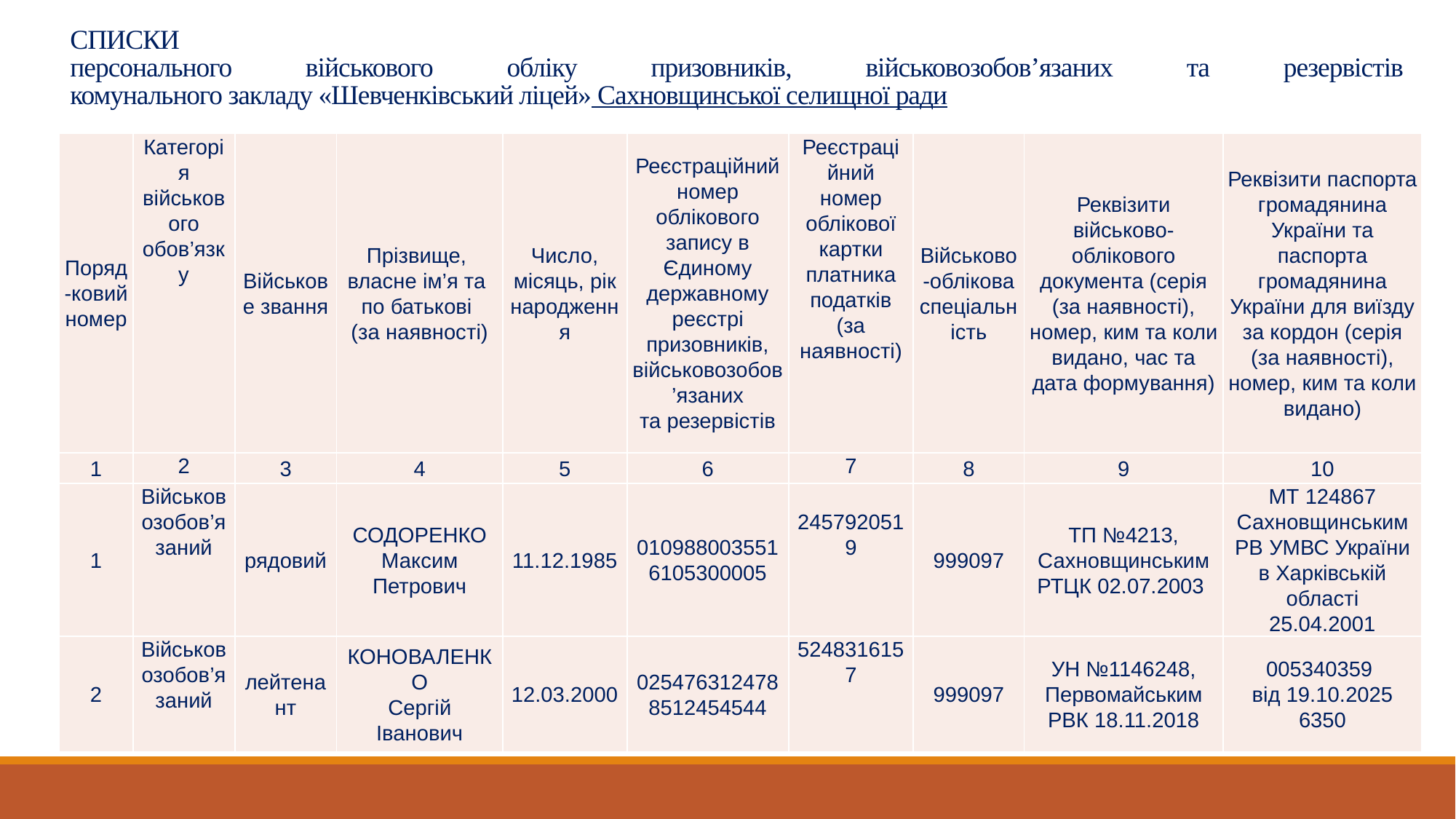

# СПИСКИ персонального військового обліку призовників, військовозобов’язаних та резервістів комунального закладу «Шевченківський ліцей» Сахновщинської селищної ради
| Поряд-ковий номер | Категорія військового обов’язку | Військове звання | Прізвище, власне ім’я та по батькові (за наявності) | Число, місяць, рік народження | Реєстраційний номер облікового запису в Єдиному державному реєстрі призовників, військовозобов’язаних та резервістів | Реєстраційний номер облікової картки платника податків (за наявності) | Військово-облікова спеціальність | Реквізити військово-облікового документа (серія (за наявності), номер, ким та коли видано, час та дата формування) | Реквізити паспорта громадянина України та паспорта громадянина України для виїзду за кордон (серія (за наявності), номер, ким та коли видано) |
| --- | --- | --- | --- | --- | --- | --- | --- | --- | --- |
| 1 | 2 | 3 | 4 | 5 | 6 | 7 | 8 | 9 | 10 |
| 1 | Військовозобов’язаний | рядовий | СОДОРЕНКО Максим Петрович | 11.12.1985 | 0109880035516105300005 | 2457920519 | 999097 | ТП №4213, Сахновщинським РТЦК 02.07.2003 | МТ 124867 Сахновщинським РВ УМВС України в Харківській області 25.04.2001 |
| 2 | Військовозобов’язаний | лейтенант | КОНОВАЛЕНКО Сергій Іванович | 12.03.2000 | 0254763124788512454544 | 5248316157 | 999097 | УН №1146248, Первомайським РВК 18.11.2018 | 005340359 від 19.10.2025 6350 |